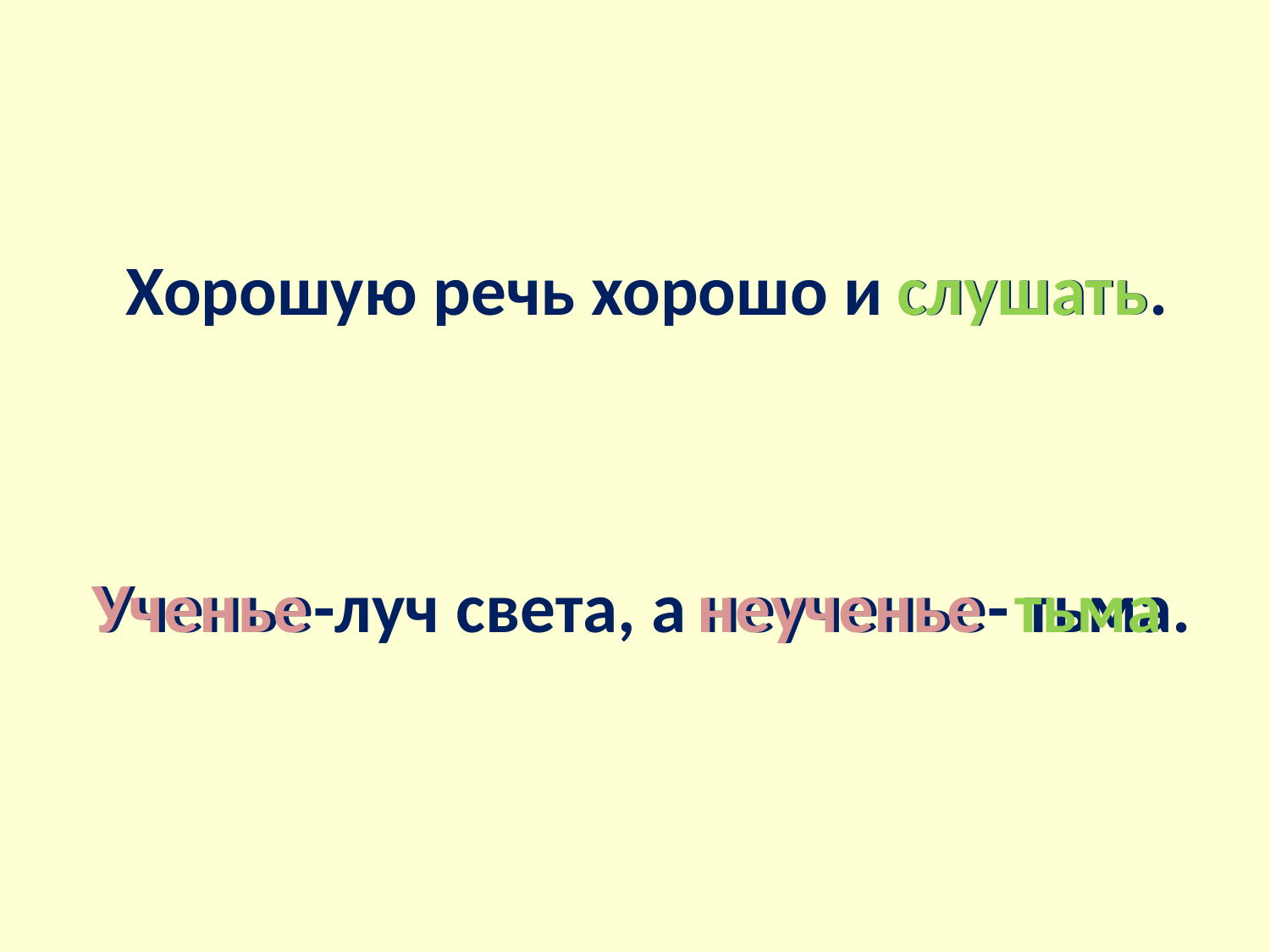

Хорошую речь хорошо и слушать.
слушать
Ученье-луч света, а неученье- тьма.
Ученье
неученье
тьма